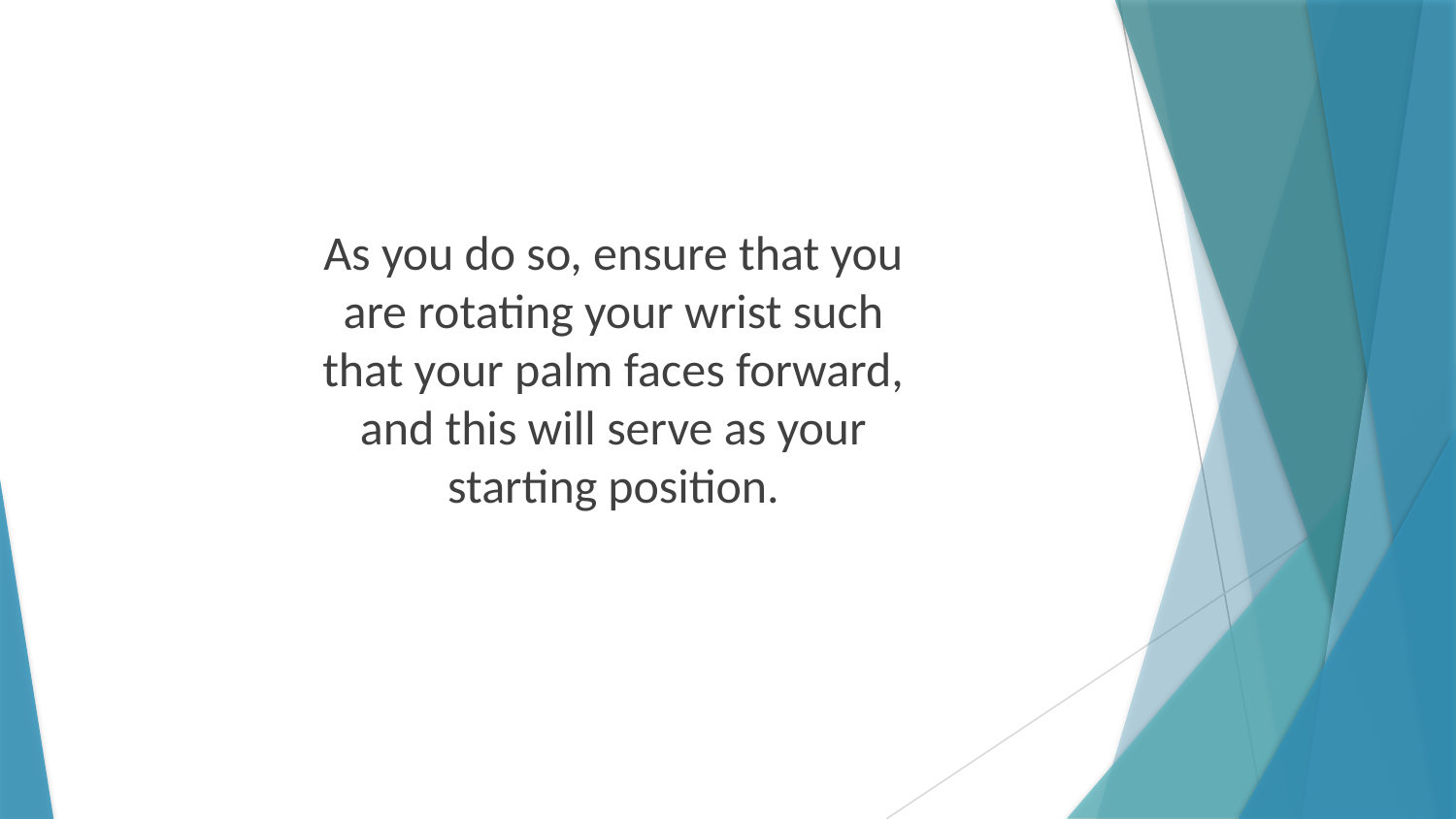

As you do so, ensure that you are rotating your wrist such that your palm faces forward, and this will serve as your starting position.